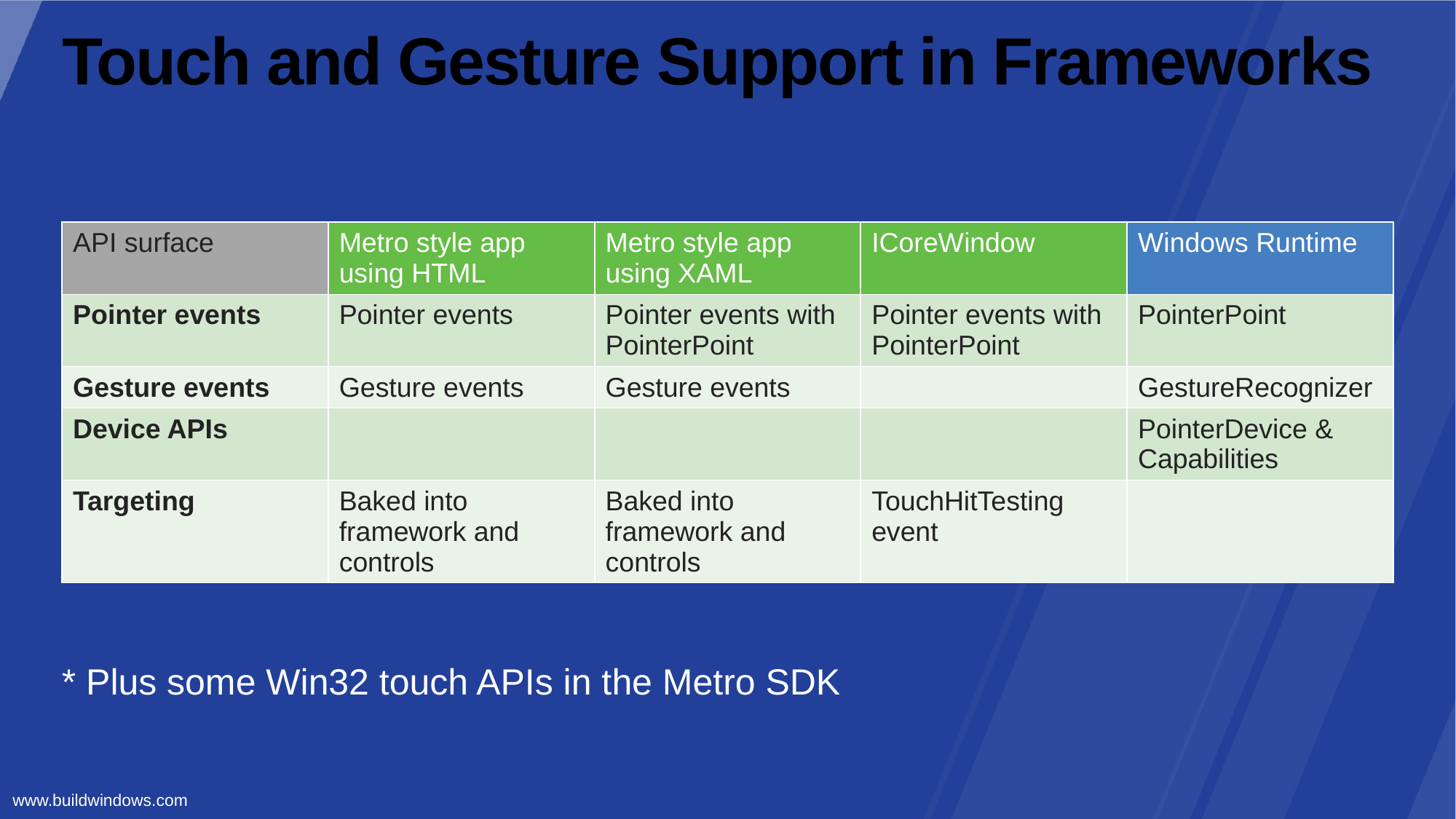

# Touch and Gesture Support in Frameworks
| API surface | Metro style app using HTML | Metro style app using XAML | ICoreWindow | Windows Runtime |
| --- | --- | --- | --- | --- |
| Pointer events | Pointer events | Pointer events with PointerPoint | Pointer events with PointerPoint | PointerPoint |
| Gesture events | Gesture events | Gesture events |  | GestureRecognizer |
| Device APIs |  |  |  | PointerDevice & Capabilities |
| Targeting | Baked into framework and controls | Baked into framework and controls | TouchHitTesting event |  |
* Plus some Win32 touch APIs in the Metro SDK